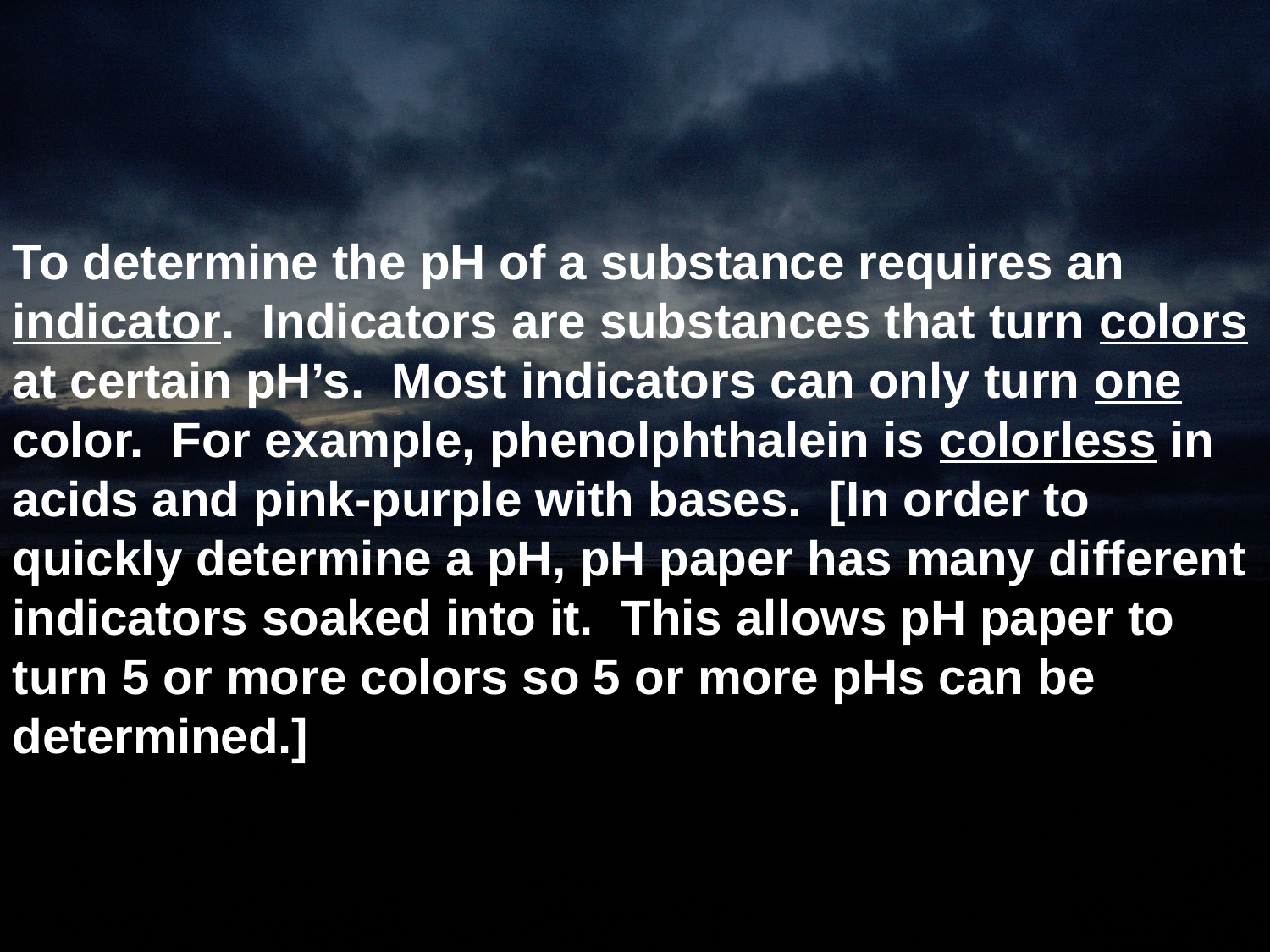

To determine the pH of a substance requires an indicator.  Indicators are substances that turn colors at certain pH’s.  Most indicators can only turn one color.  For example, phenolphthalein is colorless in acids and pink-purple with bases.  [In order to quickly determine a pH, pH paper has many different indicators soaked into it.  This allows pH paper to turn 5 or more colors so 5 or more pHs can be determined.]